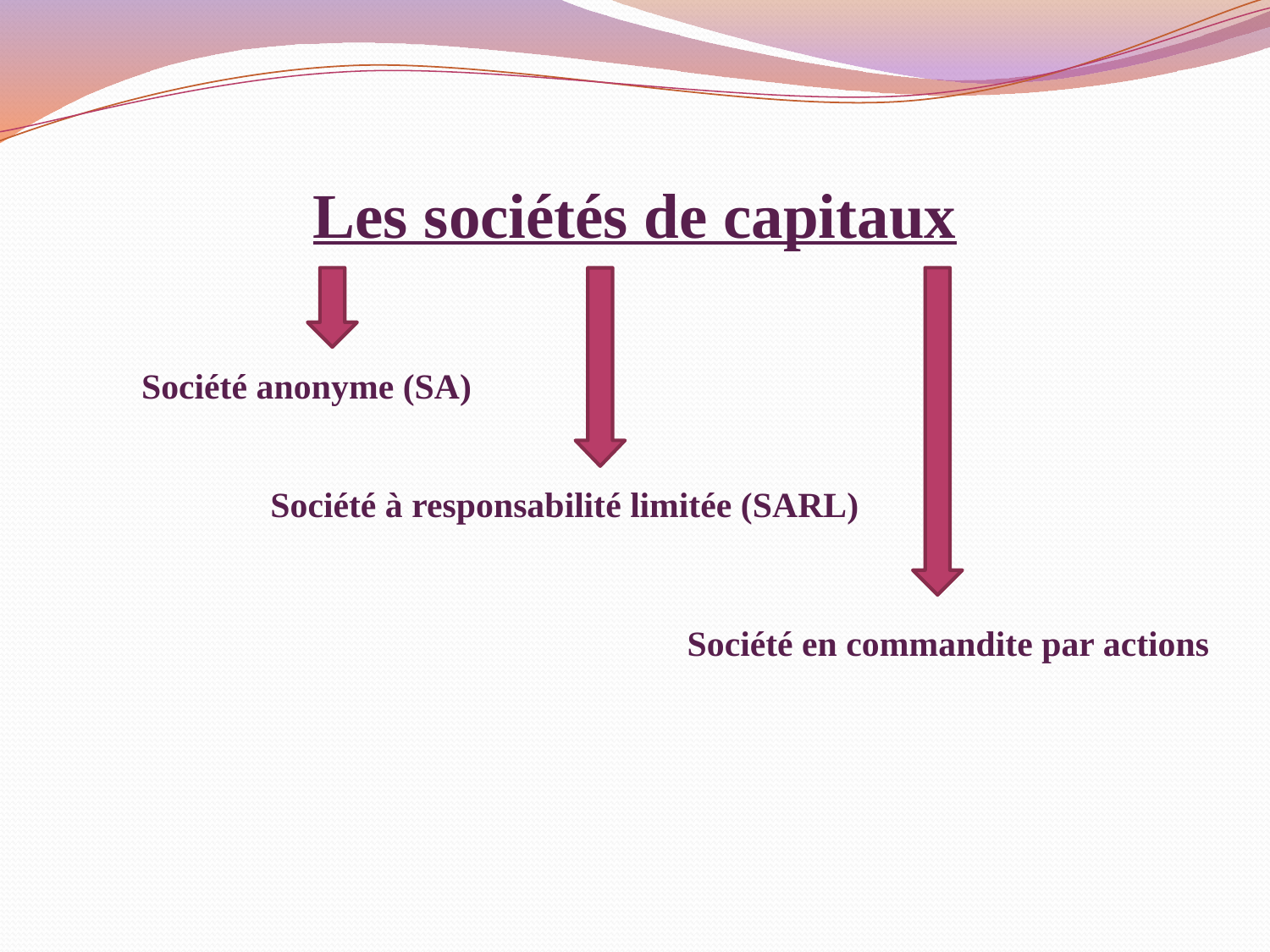

#

Les sociétés de capitaux

Société anonyme (SA)
Société à responsabilité limitée (SARL)
Société en commandite par actions